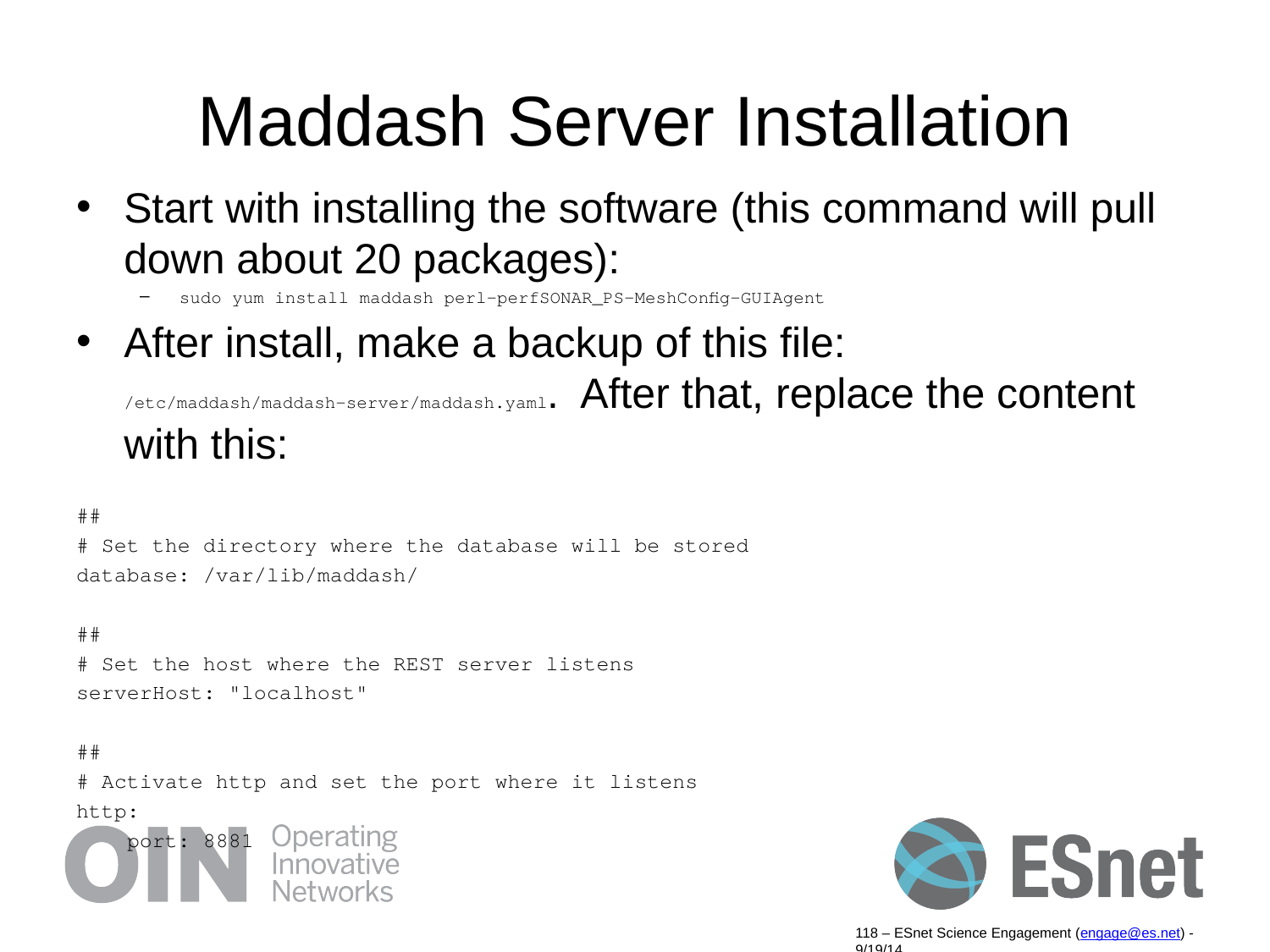

# Maddash Server Installation
Start with installing the software (this command will pull down about 20 packages):
sudo yum install maddash perl-perfSONAR_PS-MeshConfig-GUIAgent
After install, make a backup of this file: /etc/maddash/maddash-server/maddash.yaml.  After that, replace the content with this:

##
# Set the directory where the database will be stored
database: /var/lib/maddash/

##
# Set the host where the REST server listens
serverHost: "localhost"

##
# Activate http and set the port where it listens
http:
    port: 8881
118 – ESnet Science Engagement (engage@es.net) - 9/19/14